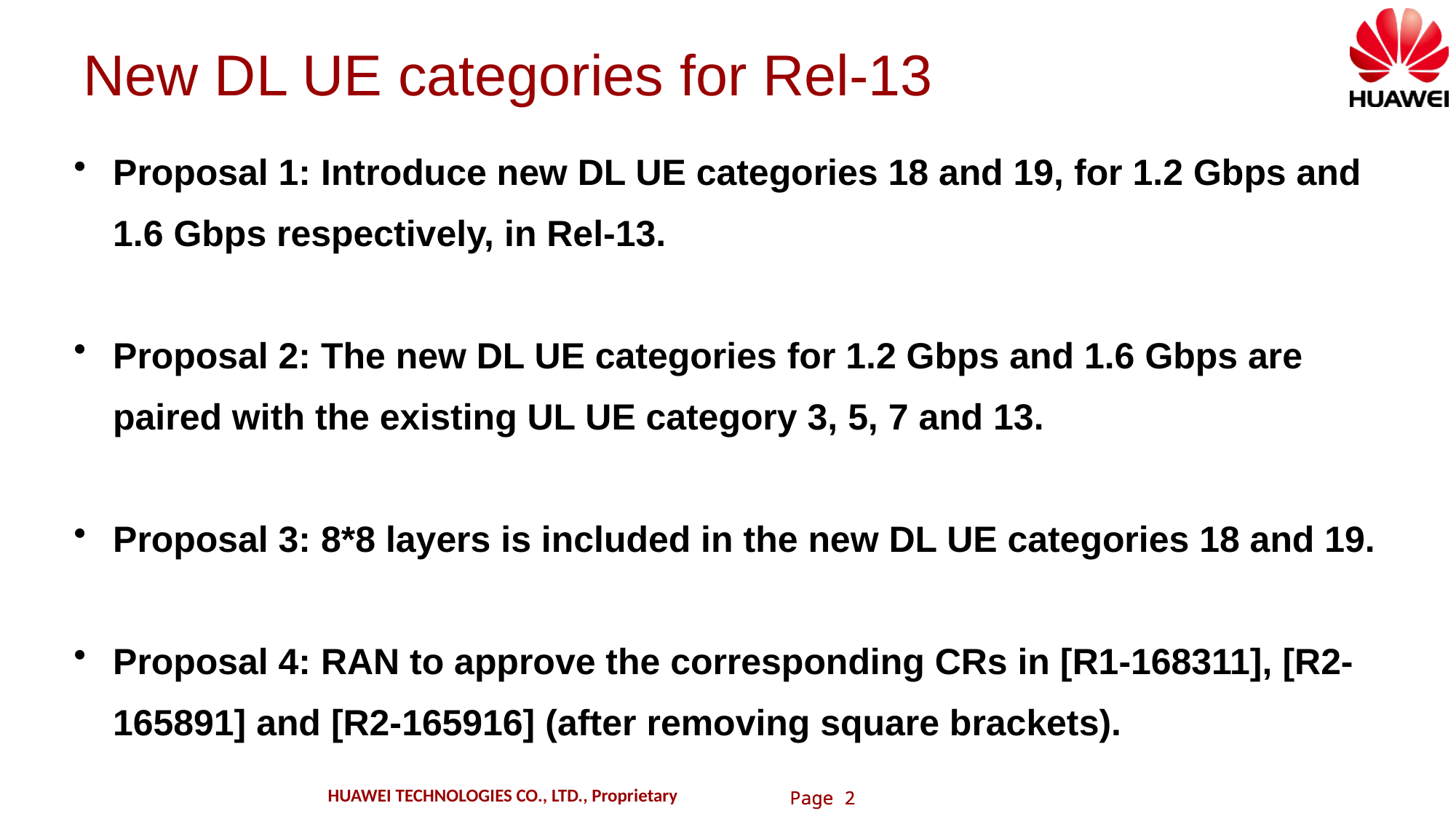

# New DL UE categories for Rel-13
Proposal 1: Introduce new DL UE categories 18 and 19, for 1.2 Gbps and 1.6 Gbps respectively, in Rel-13.

Proposal 2: The new DL UE categories for 1.2 Gbps and 1.6 Gbps are paired with the existing UL UE category 3, 5, 7 and 13.

Proposal 3: 8*8 layers is included in the new DL UE categories 18 and 19.

Proposal 4: RAN to approve the corresponding CRs in [R1-168311], [R2-165891] and [R2-165916] (after removing square brackets).